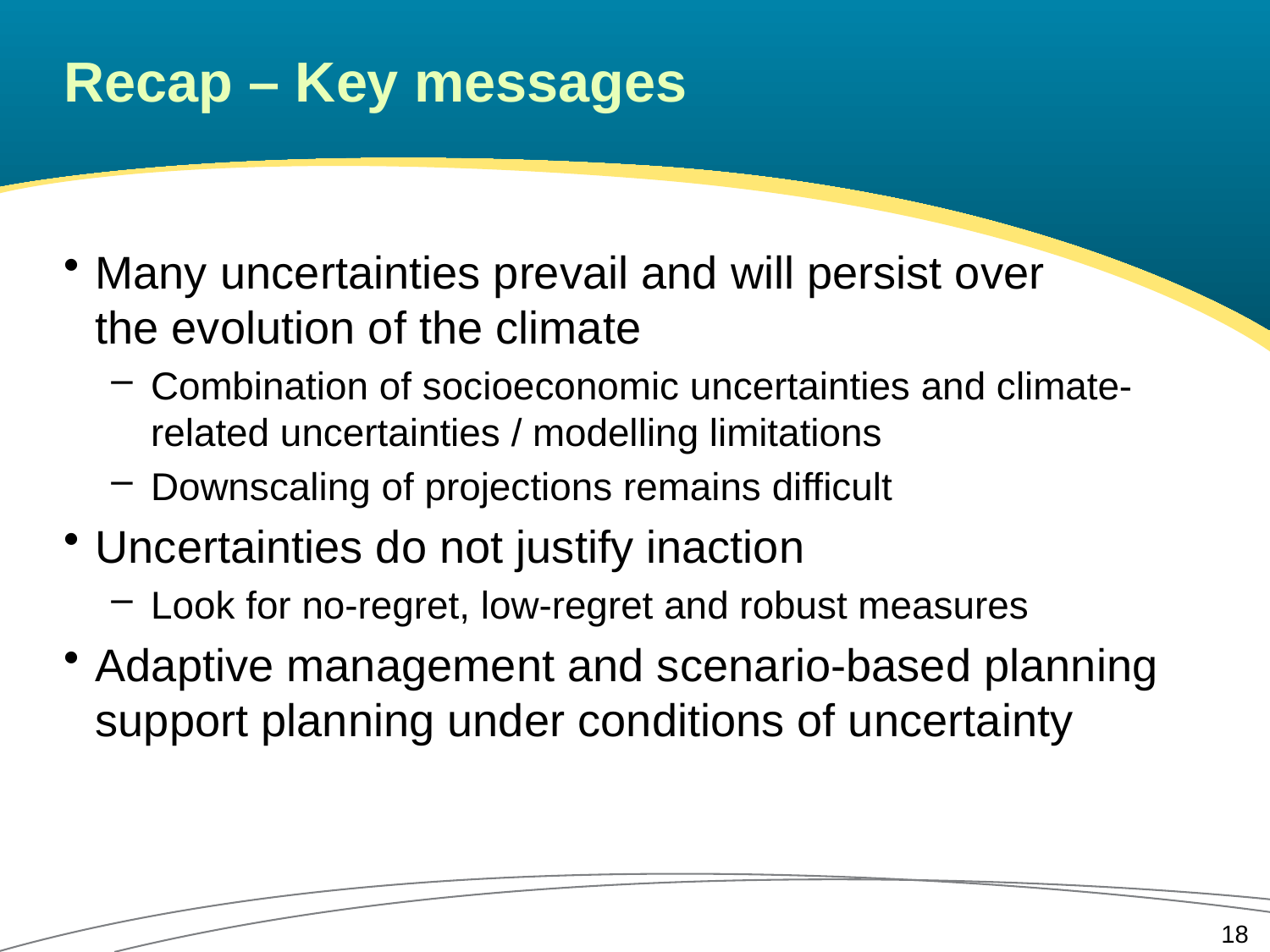

# Recap – Key messages
Many uncertainties prevail and will persist over
the evolution of the climate
Combination of socioeconomic uncertainties and climate-related uncertainties / modelling limitations
Downscaling of projections remains difficult
Uncertainties do not justify inaction
Look for no-regret, low-regret and robust measures
Adaptive management and scenario-based planning support planning under conditions of uncertainty
18